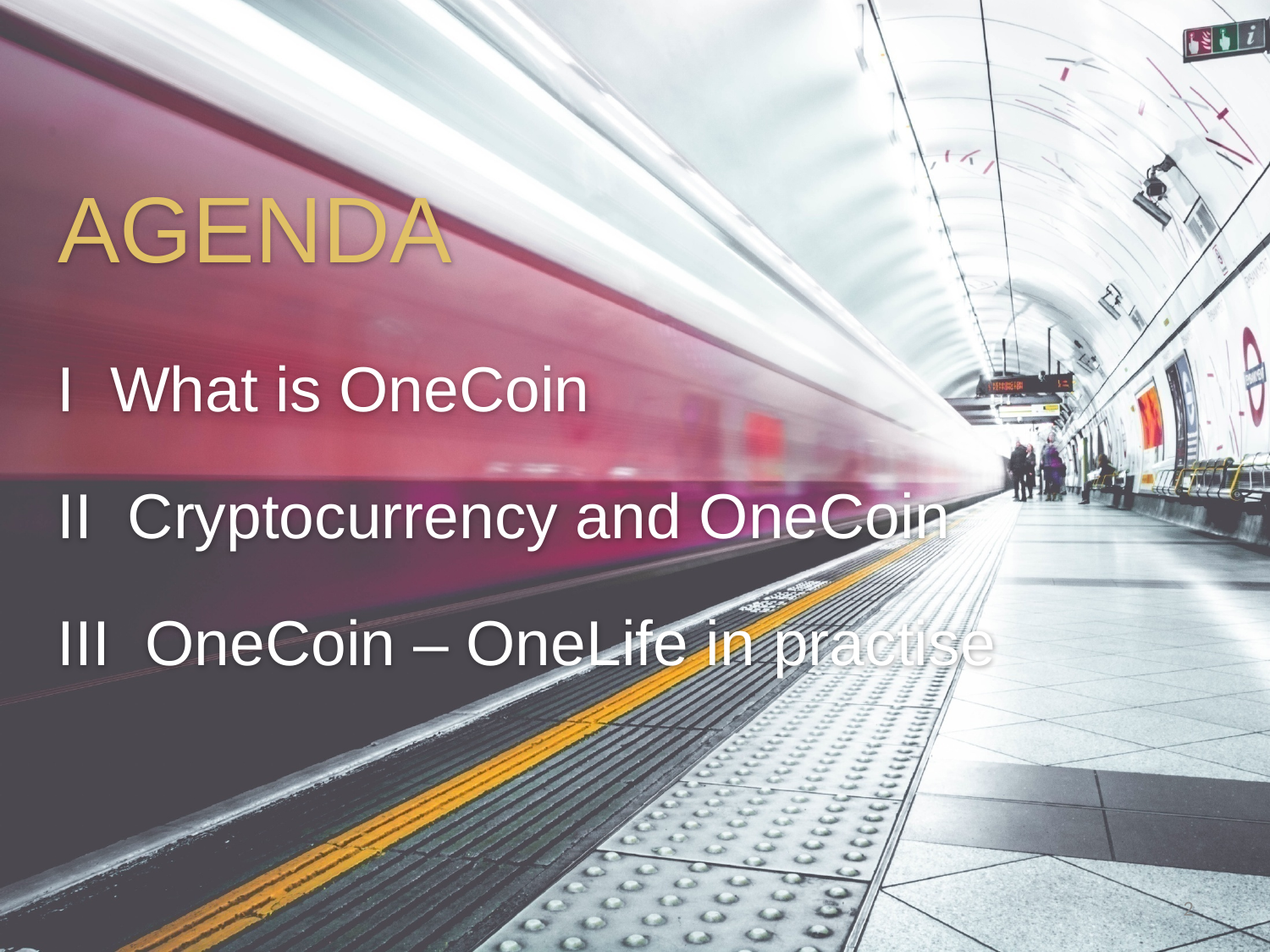

AGENDA
I  What is OneCoin

II  Cryptocurrency and OneCoin

III  OneCoin – OneLife in practise

2